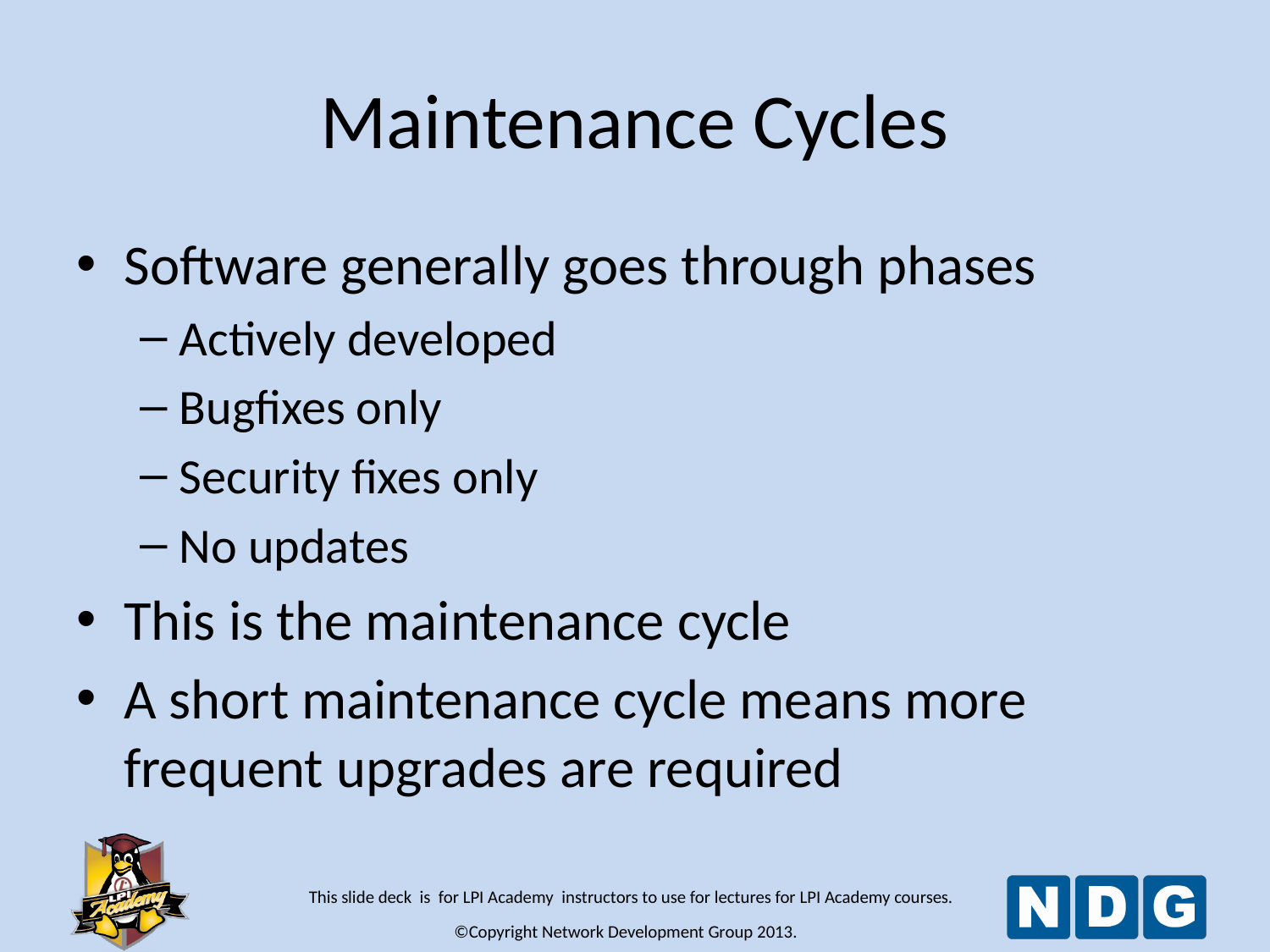

# Maintenance Cycles
Software generally goes through phases
Actively developed
Bugfixes only
Security fixes only
No updates
This is the maintenance cycle
A short maintenance cycle means more frequent upgrades are required